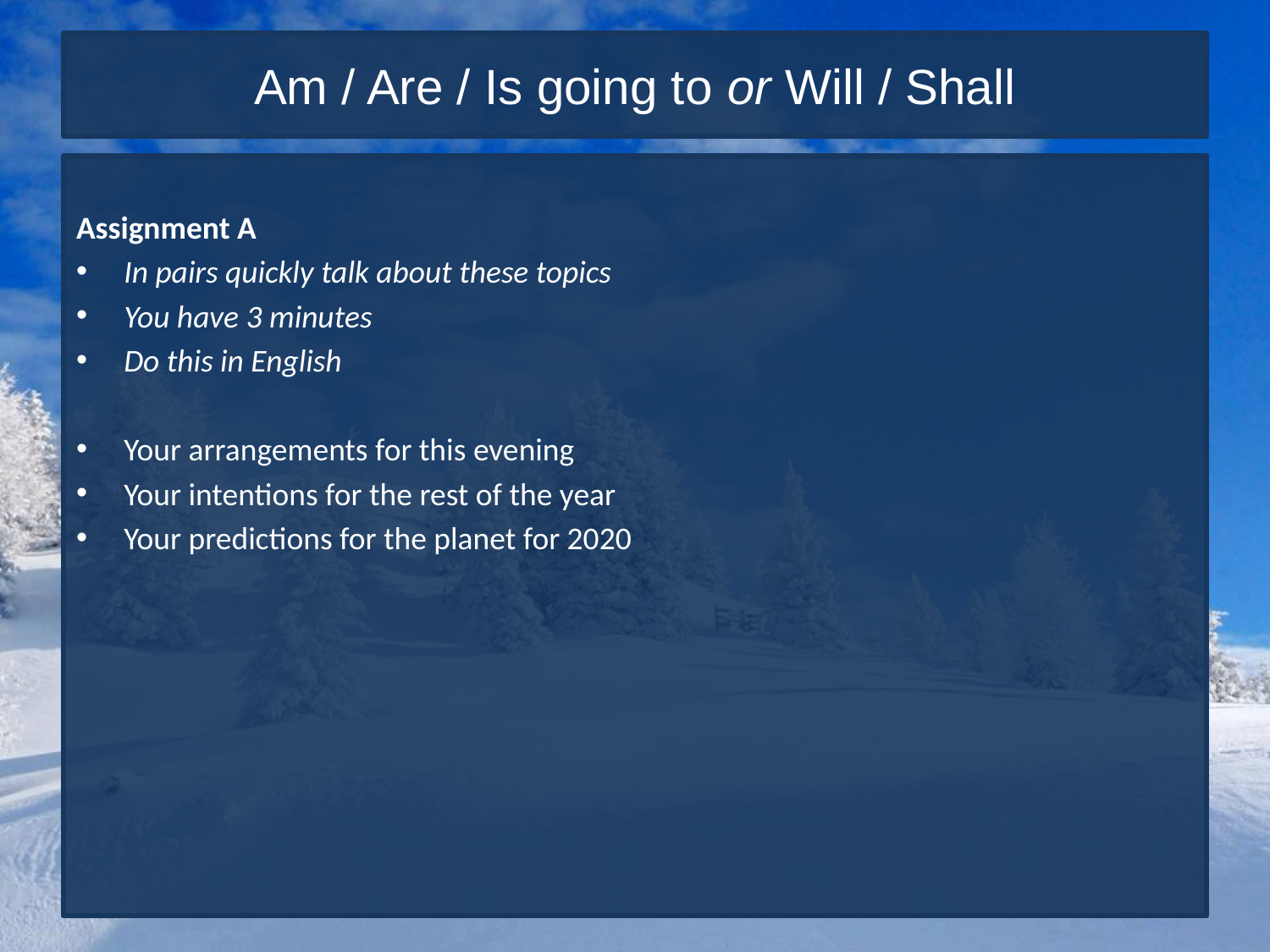

# Am / Are / Is going to or Will / Shall

Assignment A
In pairs quickly talk about these topics
You have 3 minutes
Do this in English

Your arrangements for this evening
Your intentions for the rest of the year
Your predictions for the planet for 2020